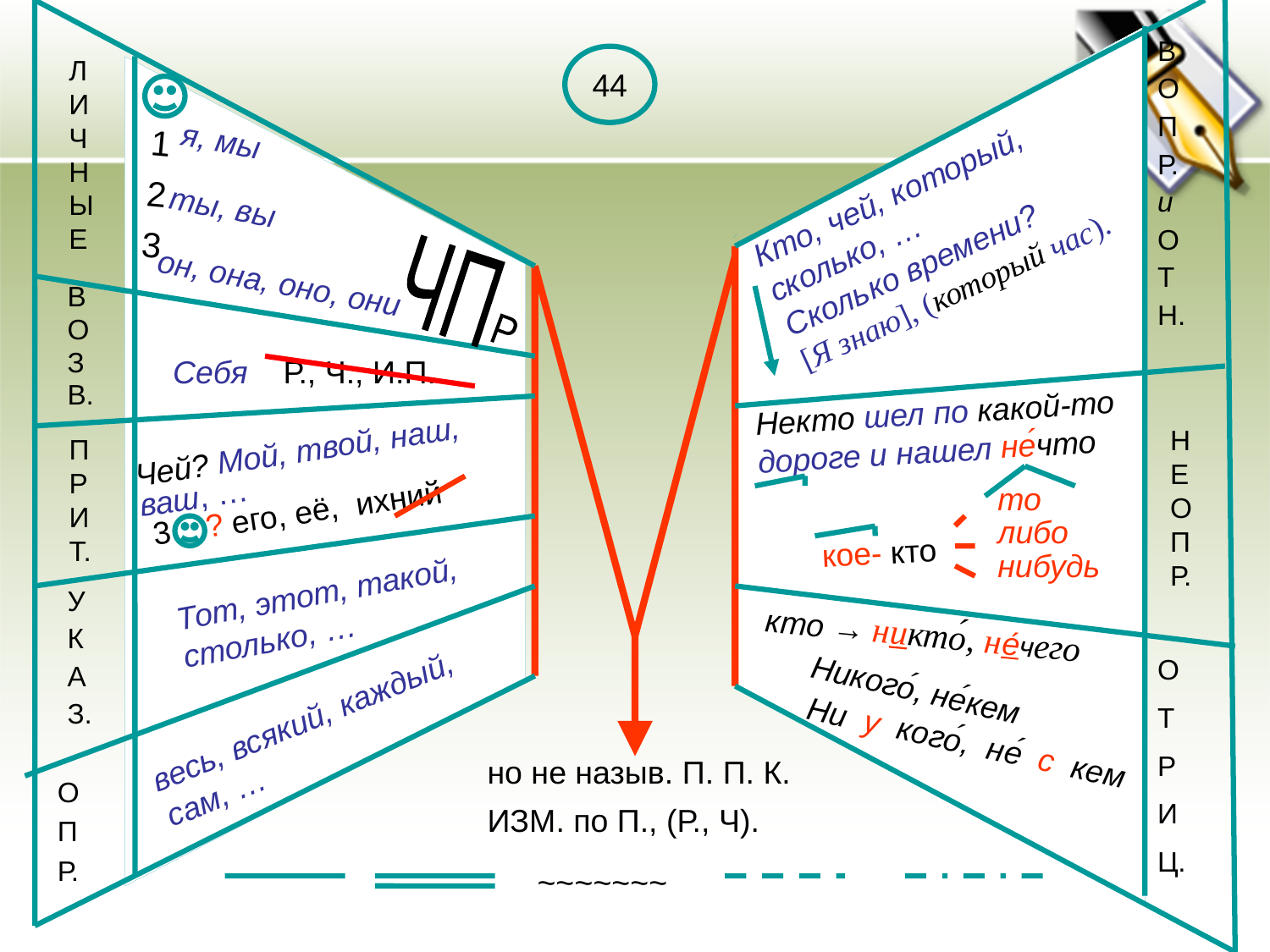

В
О
П
Р.
и
О
Т
Н.
Л
И
Ч
Н
Ы
Е
44

1
2
3
я, мы

ты, вы

он, она, оно, они
Кто, чей, который,
сколько, …
Сколько времени?
[Я знаю], (который час).

ЧП

В
О
З
В.

Р
Себя    Р., Ч., И.П.

Некто шел по какой-то дороге и нашел не́что

Н
Е
О
П
Р.
П
Р
И
Т.
Чей? Мой, твой, наш, ваш, …
 3    ? его, её,  ихний

то
либо
нибудь

кое- кто

Тот, этот, такой,
столько, …

У
К
А
З.

кто → никто́, не́чего

О
Т
Р
И
Ц.
Никого́, не́кем

весь, всякий, каждый, сам, …

Ни  у  кого́,  не́  с  кем

но не назыв. П. П. К.
ИЗМ. по П., (Р., Ч).
О
П
Р.
~~~~~~~